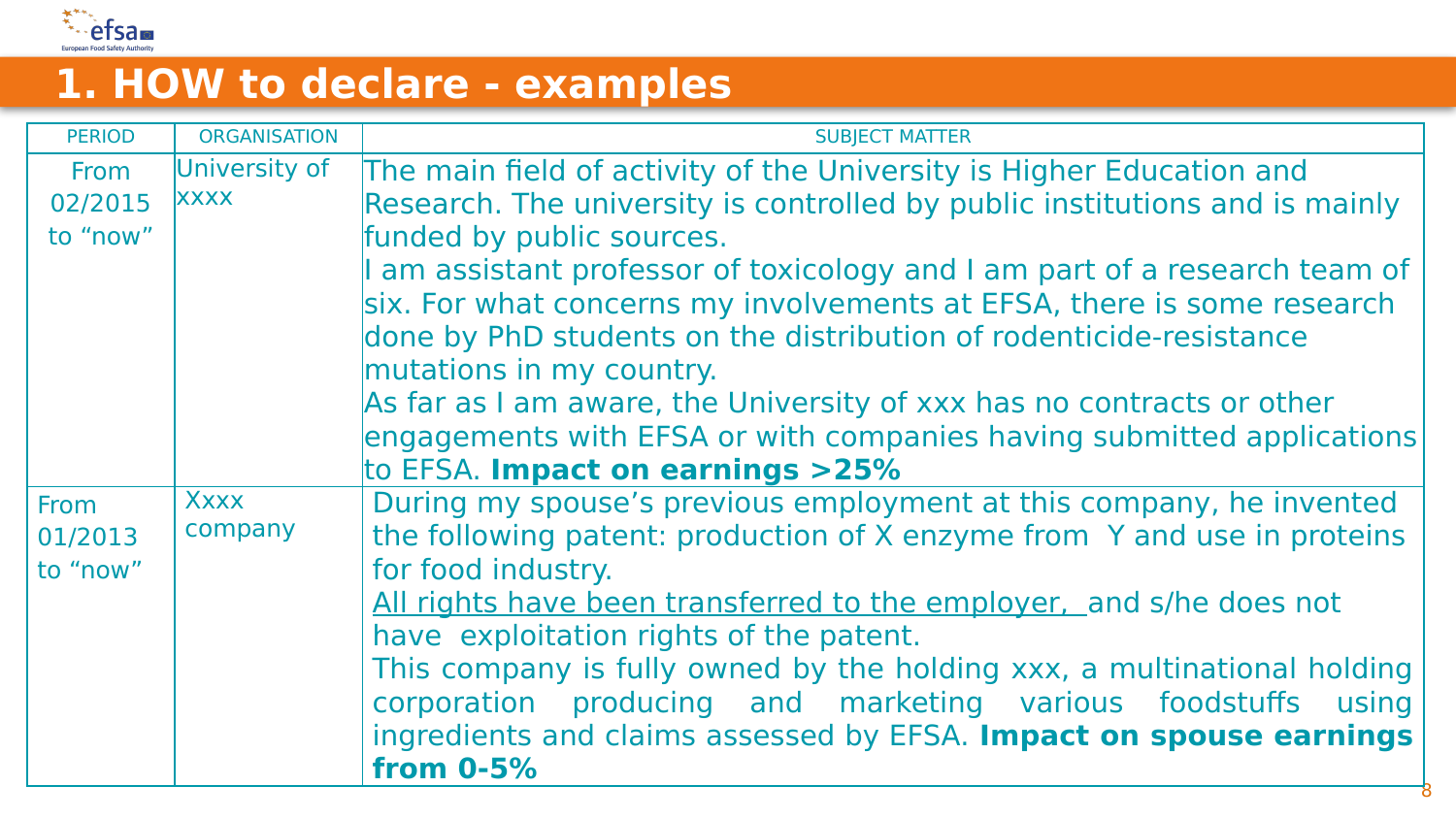

# 1. HOW to declare - examples
| PERIOD | ORGANISATION | SUBJECT MATTER |
| --- | --- | --- |
| From 02/2015 to “now” | University of xxxx | The main field of activity of the University is Higher Education and Research. The university is controlled by public institutions and is mainly funded by public sources. I am assistant professor of toxicology and I am part of a research team of six. For what concerns my involvements at EFSA, there is some research done by PhD students on the distribution of rodenticide-resistance mutations in my country. As far as I am aware, the University of xxx has no contracts or other engagements with EFSA or with companies having submitted applications to EFSA. Impact on earnings >25% |
| From 01/2013 to “now” | Xxxx company | During my spouse’s previous employment at this company, he invented the following patent: production of X enzyme from Y and use in proteins for food industry. All rights have been transferred to the employer, and s/he does not have exploitation rights of the patent. This company is fully owned by the holding xxx, a multinational holding corporation producing and marketing various foodstuffs using ingredients and claims assessed by EFSA. Impact on spouse earnings from 0-5% |